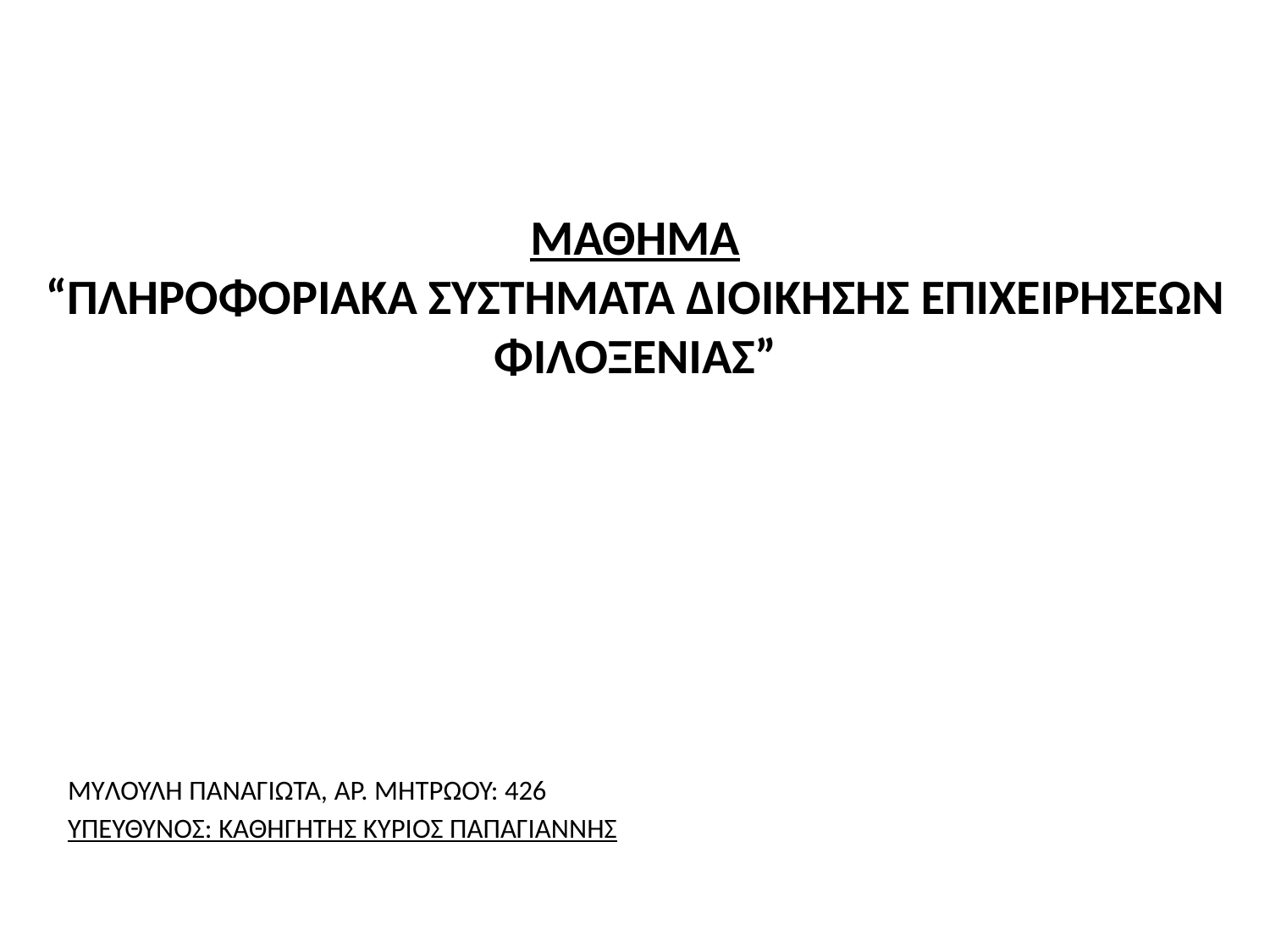

# ΜΑΘΗΜΑ “ΠΛΗΡΟΦΟΡΙΑΚΑ ΣΥΣΤΗΜΑΤΑ ΔΙΟΙΚΗΣΗΣ ΕΠΙΧΕΙΡΗΣΕΩΝ ΦΙΛΟΞΕΝΙΑΣ”
ΜYΛΟΥΛΗ ΠΑΝΑΓΙΩΤΑ, ΑΡ. ΜΗΤΡΩΟΥ: 426
ΥΠΕΥΘΥΝΟΣ: ΚΑΘΗΓΗΤΗΣ ΚΥΡΙΟΣ ΠΑΠΑΓΙΑΝΝΗΣ